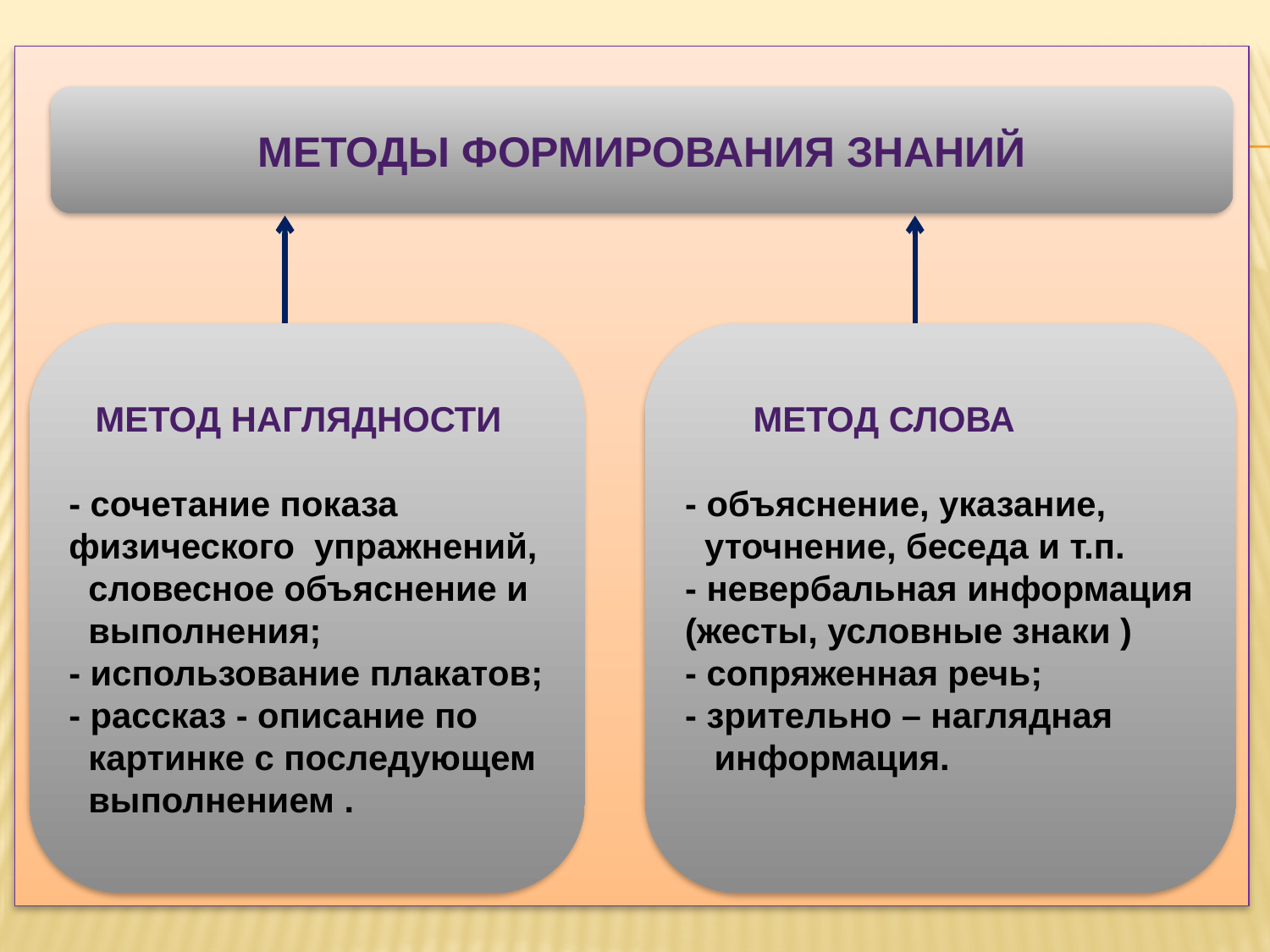

метод
МЕТОДЫ ФОРМИРОВАНИЯ ЗНАНИЙ
   МЕТОД НАГЛЯДНОСТИ

- сочетание показа
физического  упражнений,
  словесное объяснение и
  выполнения;
- использование плакатов;
- рассказ - описание по
  картинке с последующем
  выполнением .
       МЕТОД СЛОВА

- объяснение, указание,
  уточнение, беседа и т.п.
- невербальная информация
(жесты, условные знаки )
- сопряженная речь;
- зрительно – наглядная
   информация.